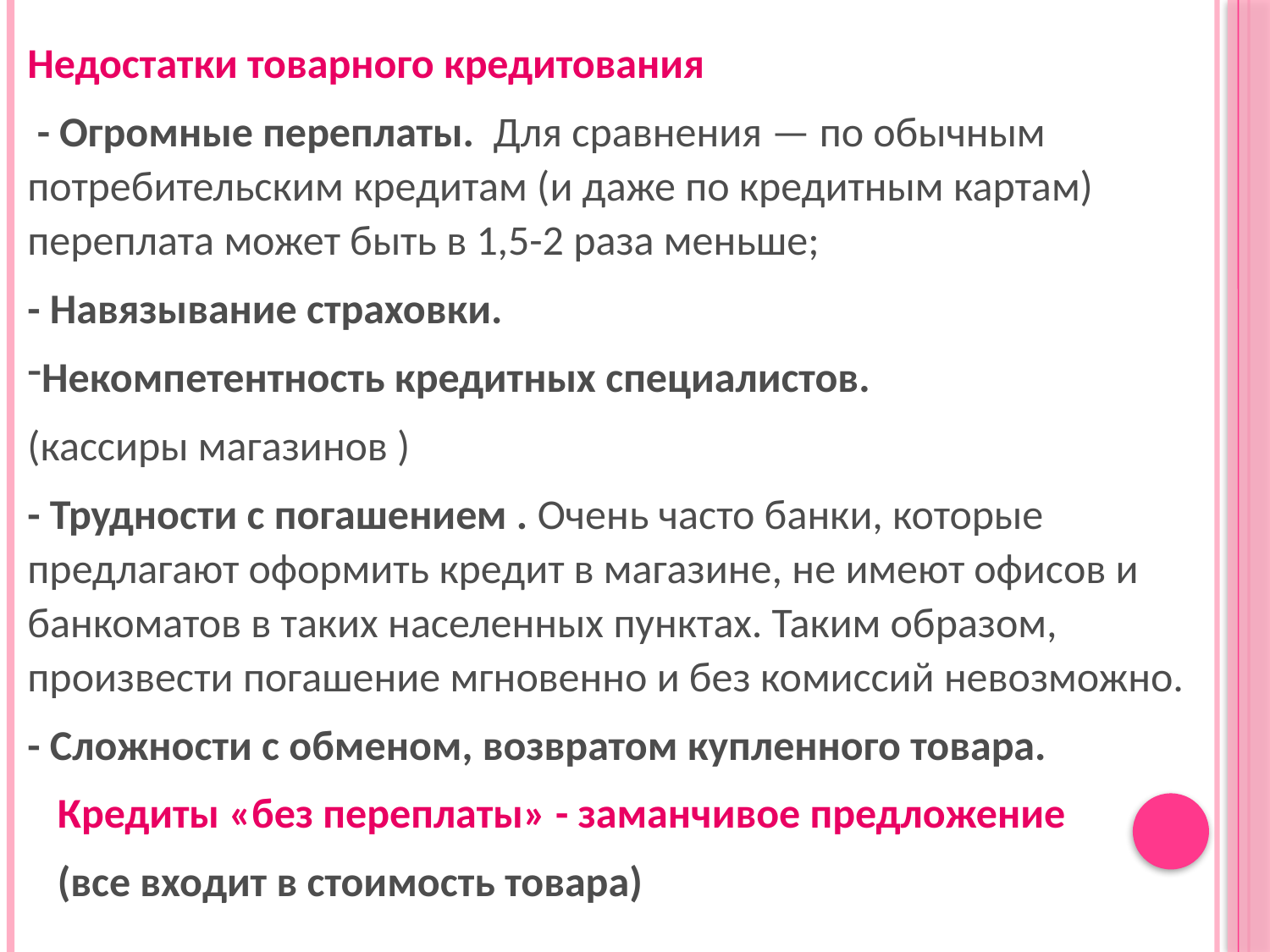

Недостатки товарного кредитования
 - Огромные переплаты.  Для сравнения — по обычным потребительским кредитам (и даже по кредитным картам) переплата может быть в 1,5-2 раза меньше;
- Навязывание страховки.
Некомпетентность кредитных специалистов.
(кассиры магазинов )
- Трудности с погашением . Очень часто банки, которые предлагают оформить кредит в магазине, не имеют офисов и банкоматов в таких населенных пунктах. Таким образом, произвести погашение мгновенно и без комиссий невозможно.
- Сложности с обменом, возвратом купленного товара.

Кредиты «без переплаты» - заманчивое предложение
(все входит в стоимость товара)